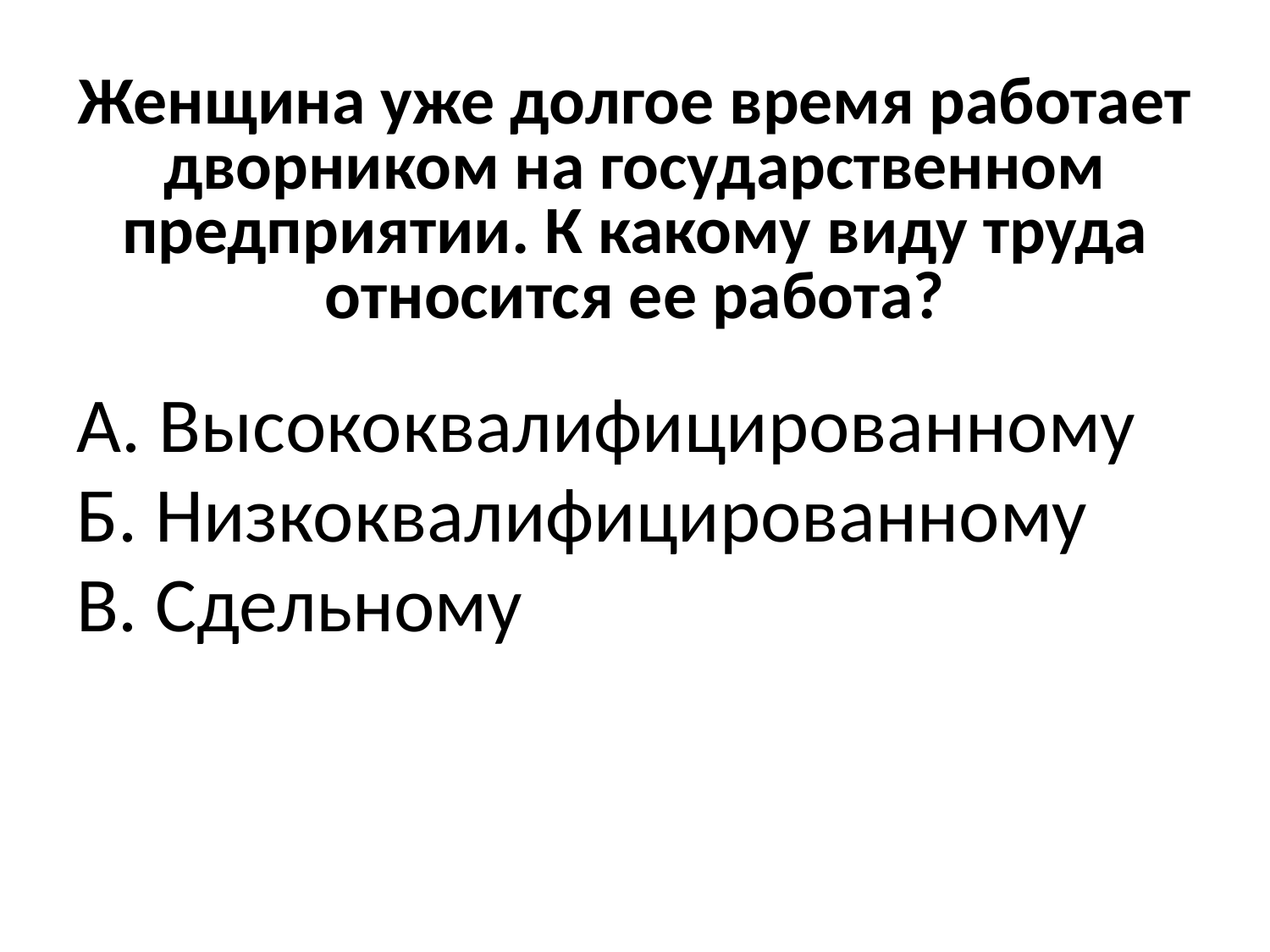

# Женщина уже долгое время работает дворником на государственном предприятии. К какому виду труда относится ее работа?
А. Высококвалифицированному
Б. Низкоквалифицированному
В. Сдельному